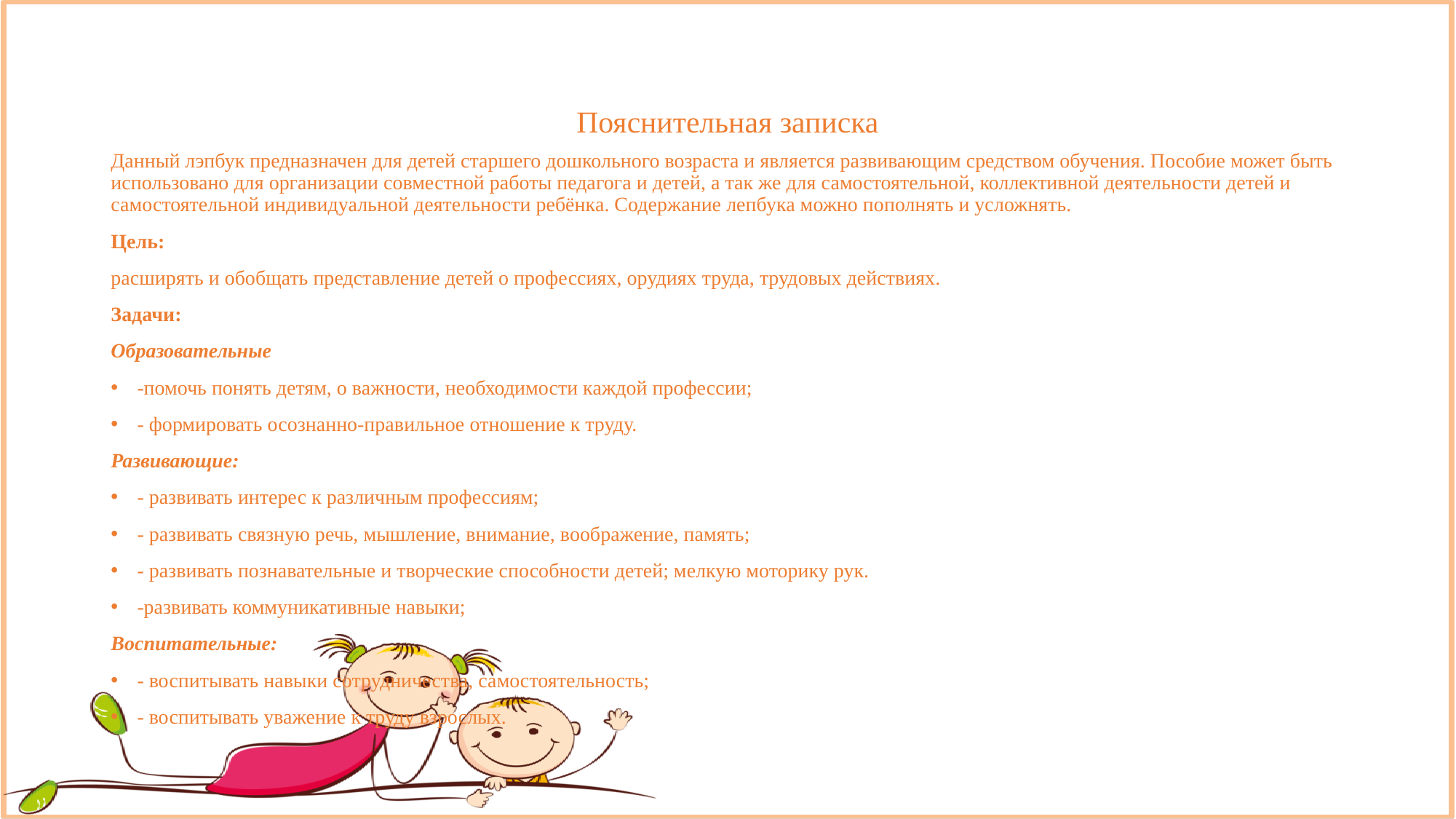

# Пояснительная записка
Данный лэпбук предназначен для детей старшего дошкольного возраста и является развивающим средством обучения. Пособие может быть использовано для организации совместной работы педагога и детей, а так же для самостоятельной, коллективной деятельности детей и самостоятельной индивидуальной деятельности ребёнка. Содержание лепбука можно пополнять и усложнять.
Цель:
расширять и обобщать представление детей о профессиях, орудиях труда, трудовых действиях.
Задачи:
Образовательные
-помочь понять детям, о важности, необходимости каждой профессии;
- формировать осознанно-правильное отношение к труду.
Развивающие:
- развивать интерес к различным профессиям;
- развивать связную речь, мышление, внимание, воображение, память;
- развивать познавательные и творческие способности детей; мелкую моторику рук.
-развивать коммуникативные навыки;
Воспитательные:
- воспитывать навыки сотрудничества, самостоятельность;
- воспитывать уважение к труду взрослых.